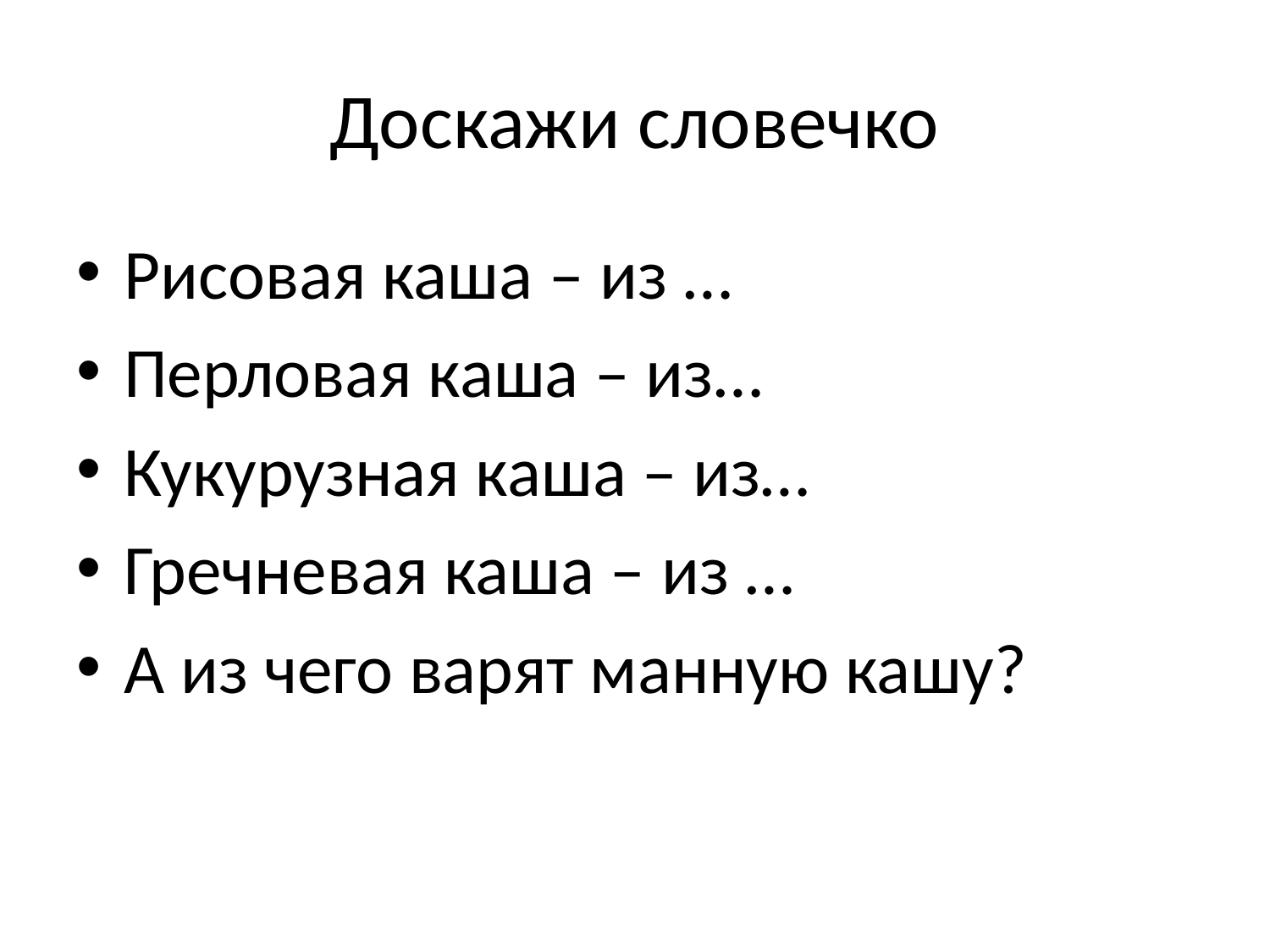

# Доскажи словечко
Рисовая каша – из …
Перловая каша – из…
Кукурузная каша – из…
Гречневая каша – из …
А из чего варят манную кашу?